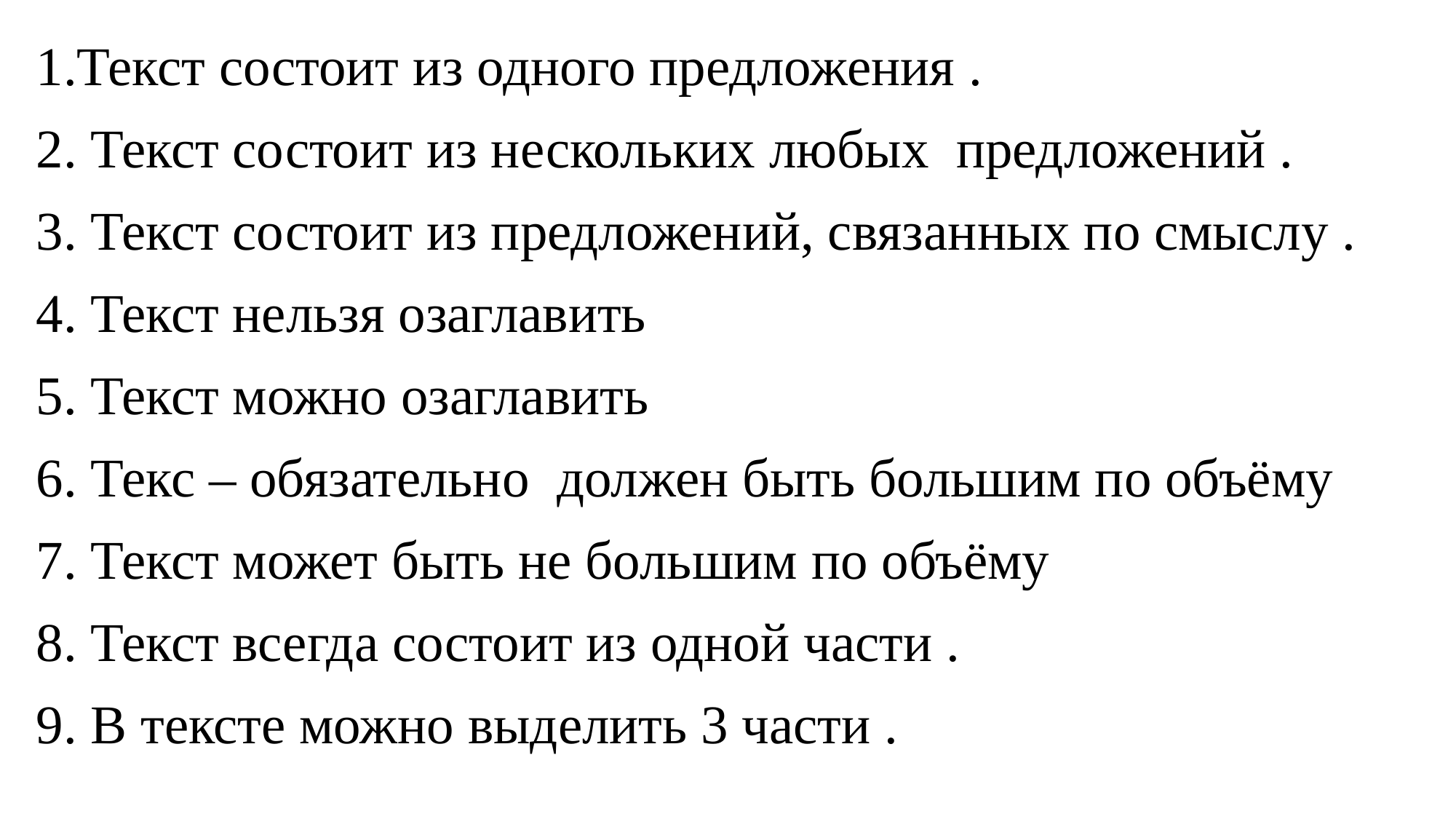

1.Текст состоит из одного предложения .
2. Текст состоит из нескольких любых  предложений .
3. Текст состоит из предложений, связанных по смыслу .
4. Текст нельзя озаглавить
5. Текст можно озаглавить
6. Текс – обязательно  должен быть большим по объёму
7. Текст может быть не большим по объёму
8. Текст всегда состоит из одной части .
9. В тексте можно выделить 3 части .